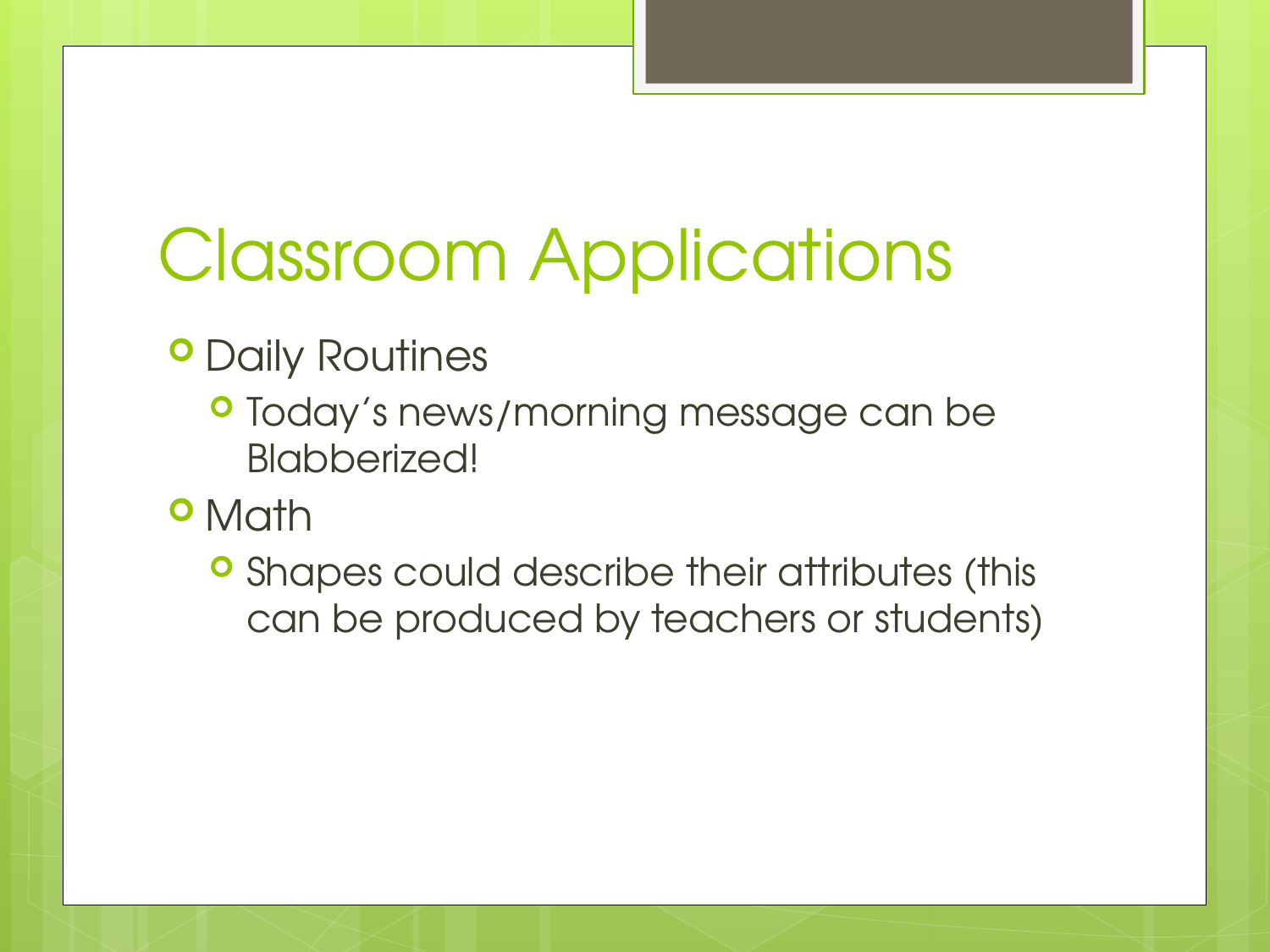

# Classroom Applications
Daily Routines
Today’s news/morning message can be Blabberized!
Math
Shapes could describe their attributes (this can be produced by teachers or students)